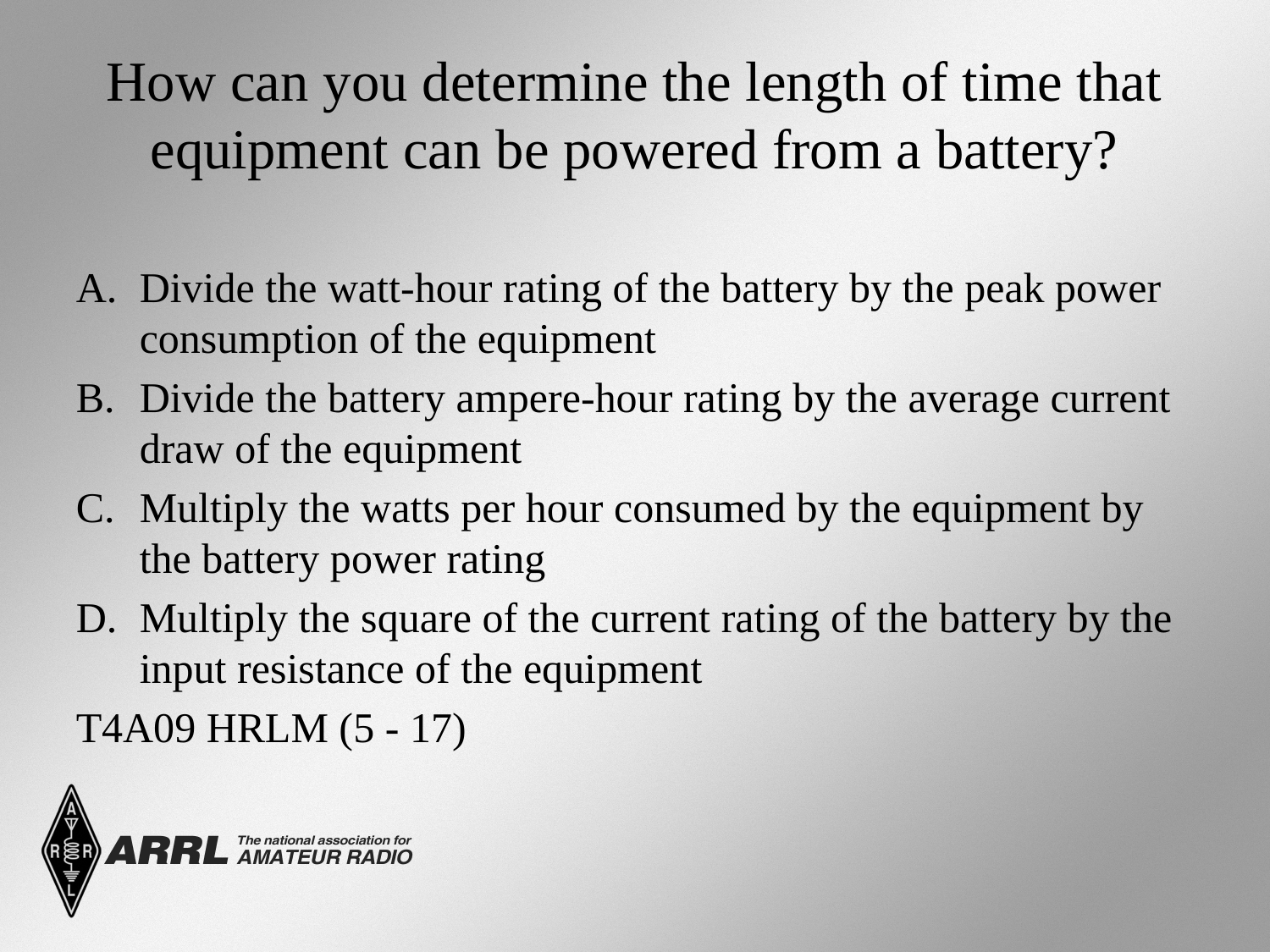

# How can you determine the length of time that equipment can be powered from a battery?
Divide the watt-hour rating of the battery by the peak power consumption of the equipment
Divide the battery ampere-hour rating by the average current draw of the equipment
Multiply the watts per hour consumed by the equipment by the battery power rating
Multiply the square of the current rating of the battery by the input resistance of the equipment
T4A09 HRLM (5 - 17)